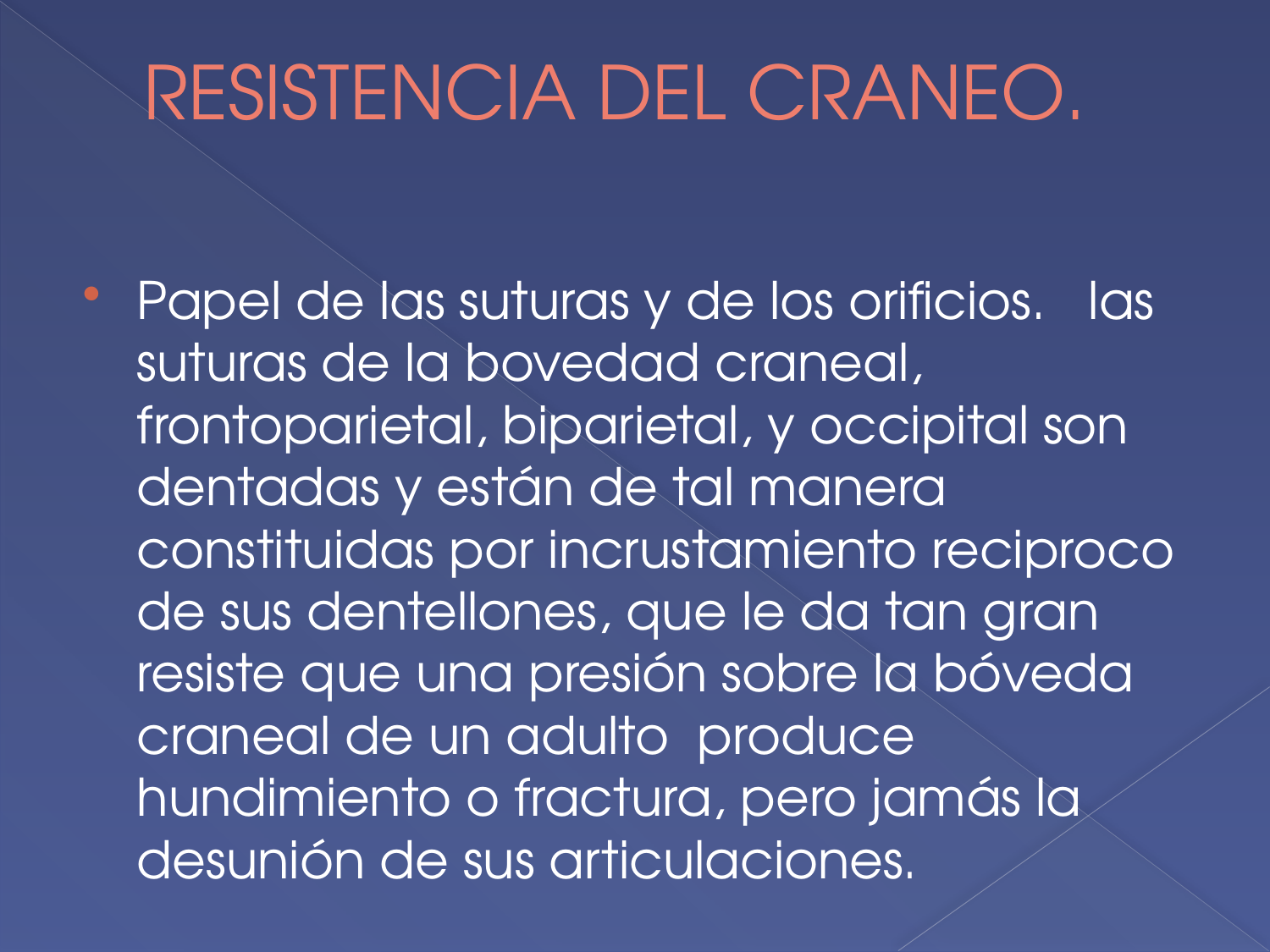

# RESISTENCIA DEL CRANEO.
Papel de las suturas y de los orificios.   las suturas de la bovedad craneal, frontoparietal, biparietal, y occipital son dentadas y están de tal manera constituidas por incrustamiento reciproco de sus dentellones, que le da tan gran resiste que una presión sobre la bóveda craneal de un adulto  produce hundimiento o fractura, pero jamás la desunión de sus articulaciones.